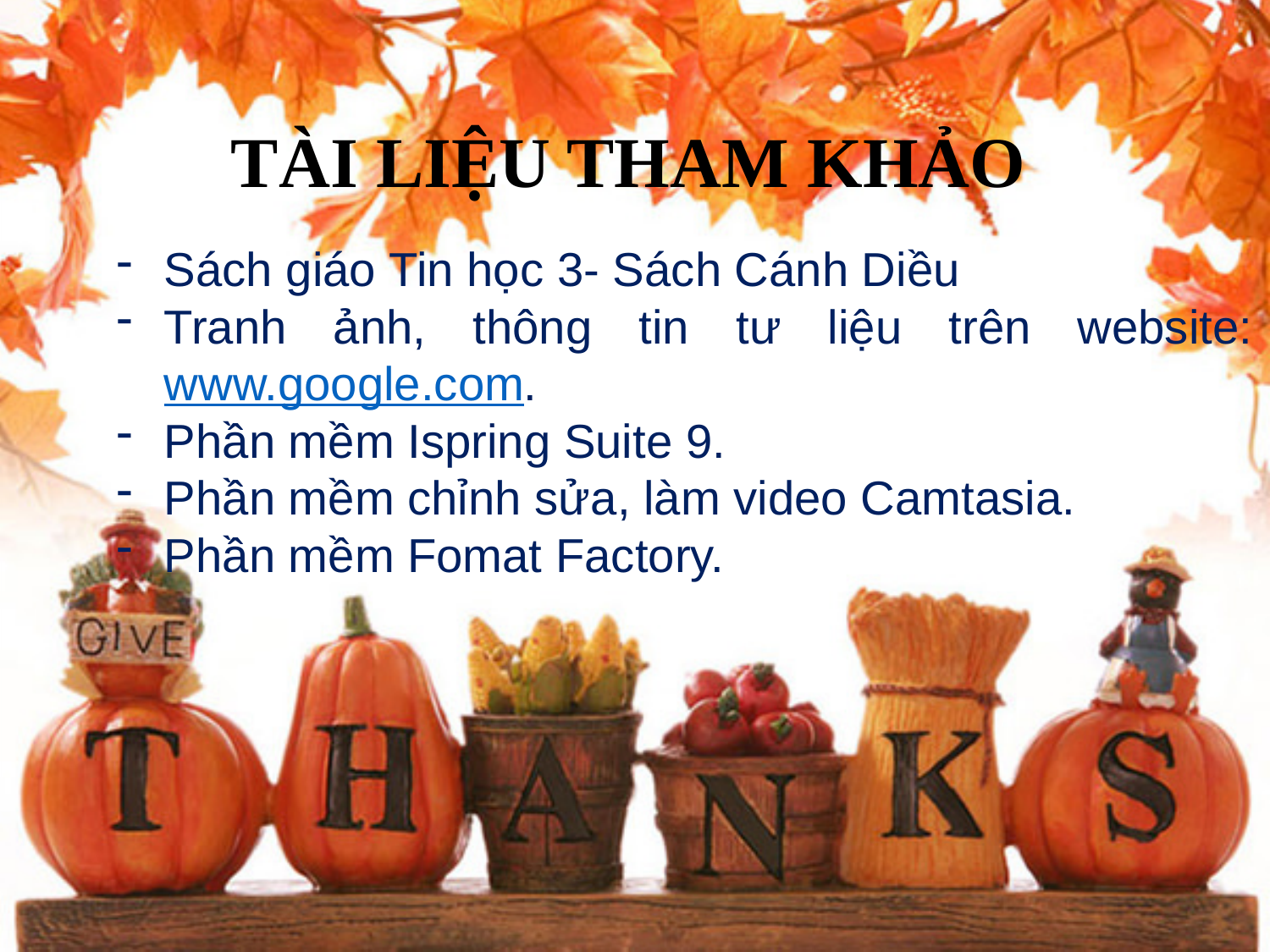

TÀI LIỆU THAM KHẢO
Sách giáo Tin học 3- Sách Cánh Diều
Tranh ảnh, thông tin tư liệu trên website: www.google.com.
Phần mềm Ispring Suite 9.
Phần mềm chỉnh sửa, làm video Camtasia.
Phần mềm Fomat Factory.